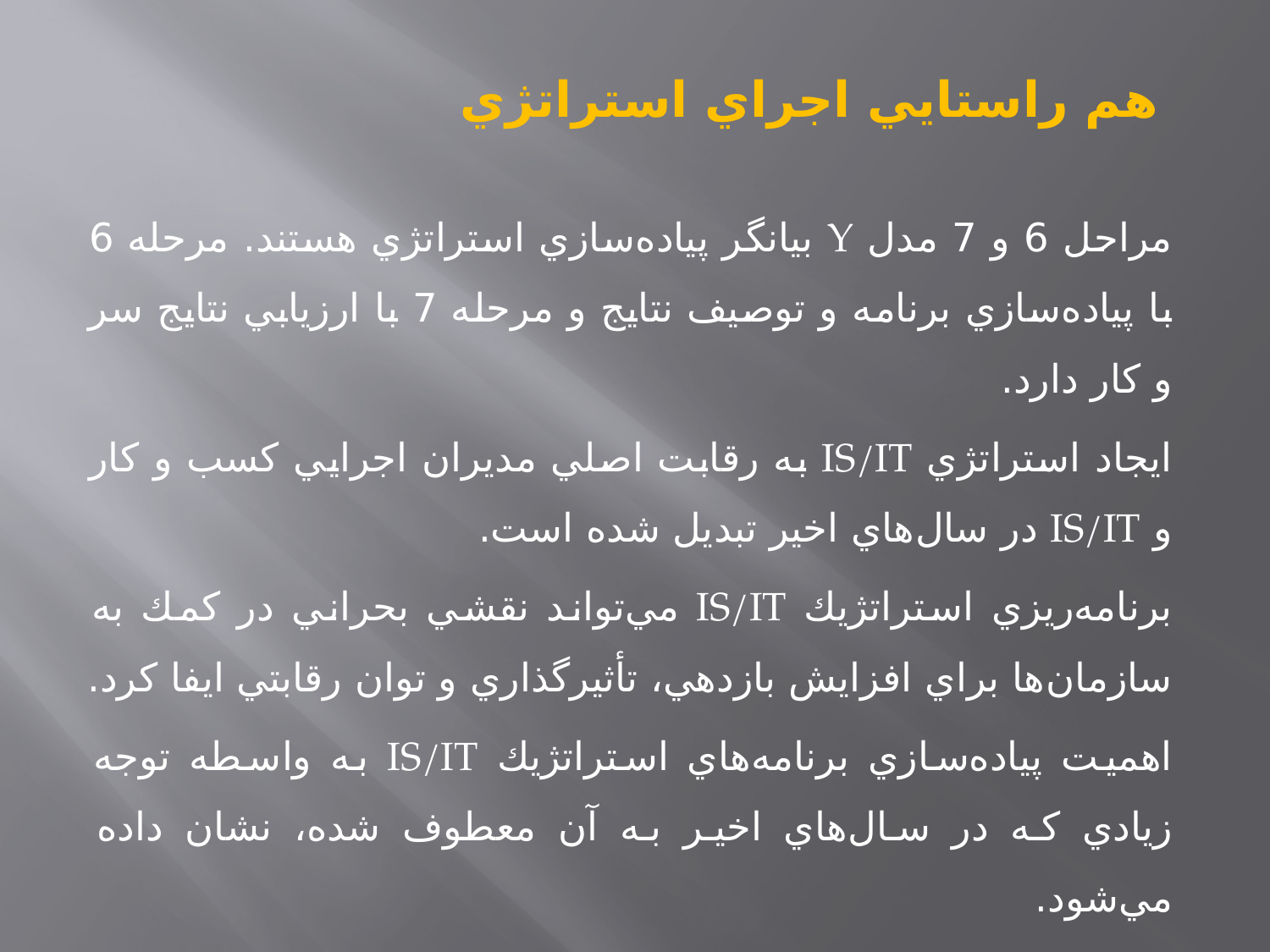

# هم راستايي اجراي استراتژي
مراحل 6 و 7 مدل Y بيانگر پياده‌سازي استراتژي هستند. مرحله 6 با پياده‌سازي برنامه و توصيف نتايج و مرحله 7 با ارزيابي نتايج سر و كار دارد.
ايجاد استراتژي IS/IT به رقابت اصلي مديران اجرايي كسب و كار و IS/IT در سال‌هاي اخير تبديل شده است.
برنامه‌ريزي استراتژيك IS/IT مي‌تواند نقشي بحراني در كمك به سازمان‌ها براي افزايش بازدهي، تأثيرگذاري و توان رقابتي ايفا كرد.
اهميت پياده‌سازي برنامه‌هاي استراتژيك IS/IT به واسطه توجه زيادي كه در سال‌هاي اخير به آن معطوف شده، نشان داده مي‌شود.